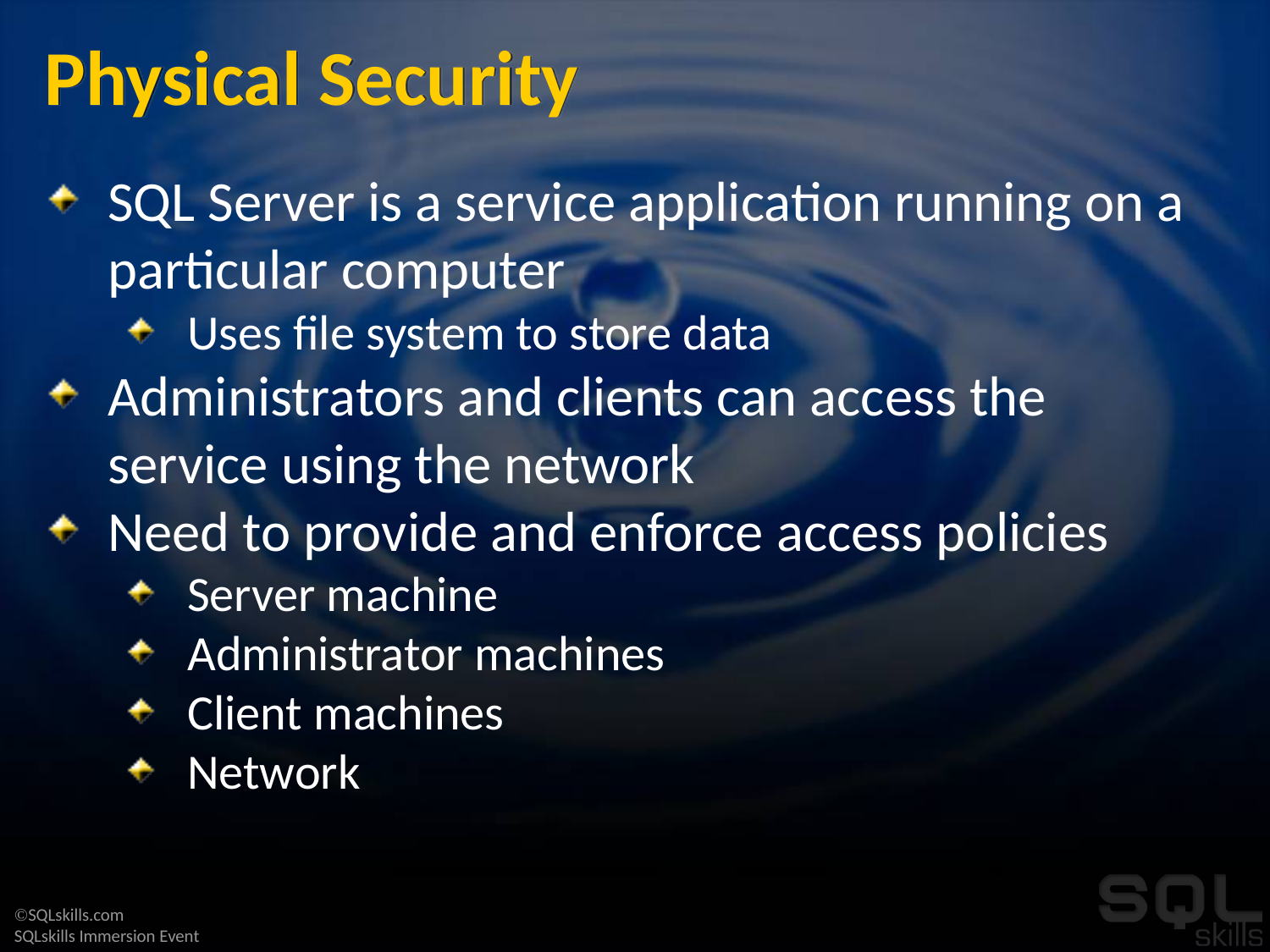

# Physical Security
SQL Server is a service application running on a particular computer
Uses file system to store data
Administrators and clients can access the service using the network
Need to provide and enforce access policies
Server machine
Administrator machines
Client machines
Network